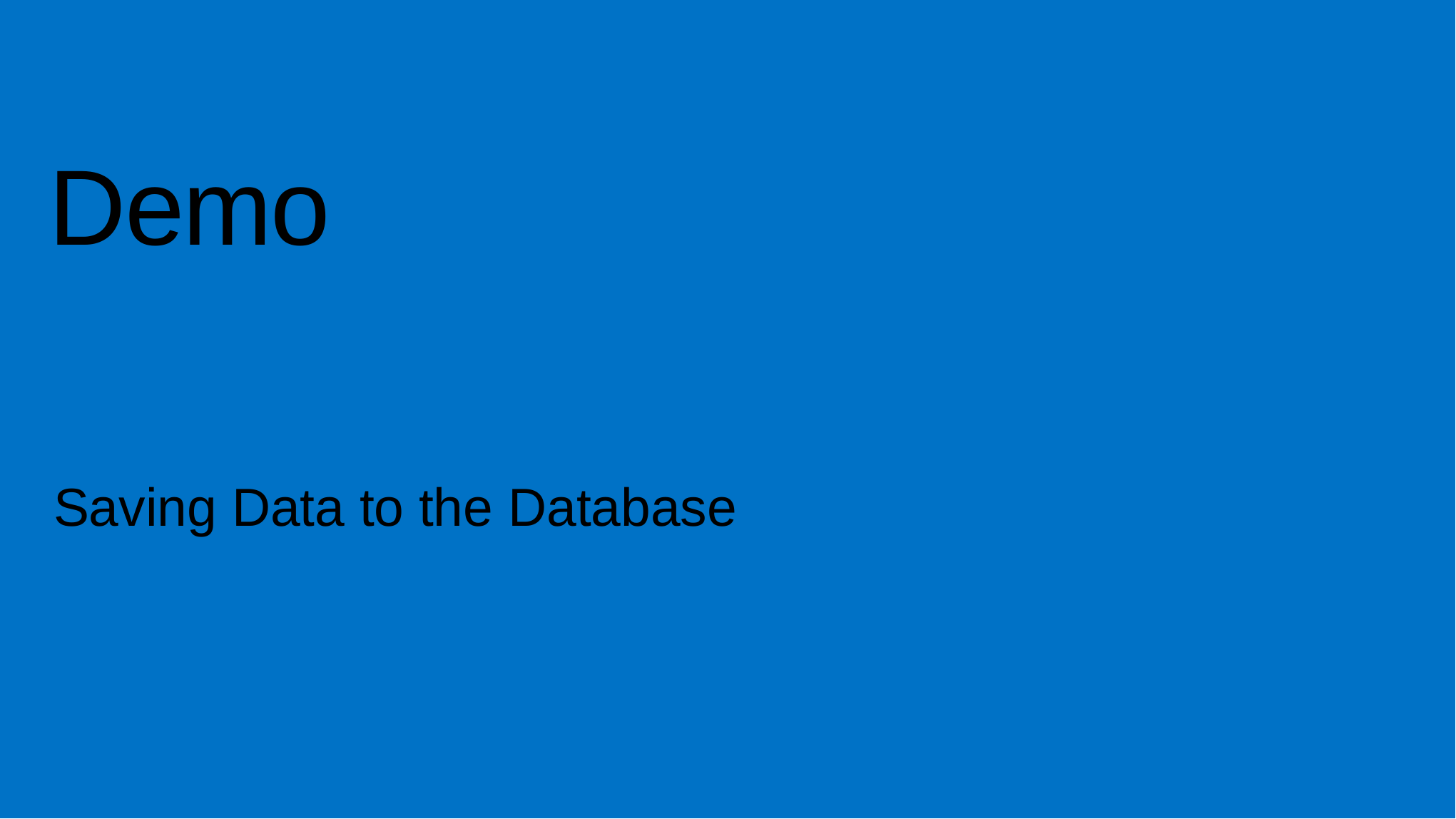

# Demo
Saving Data to the Database